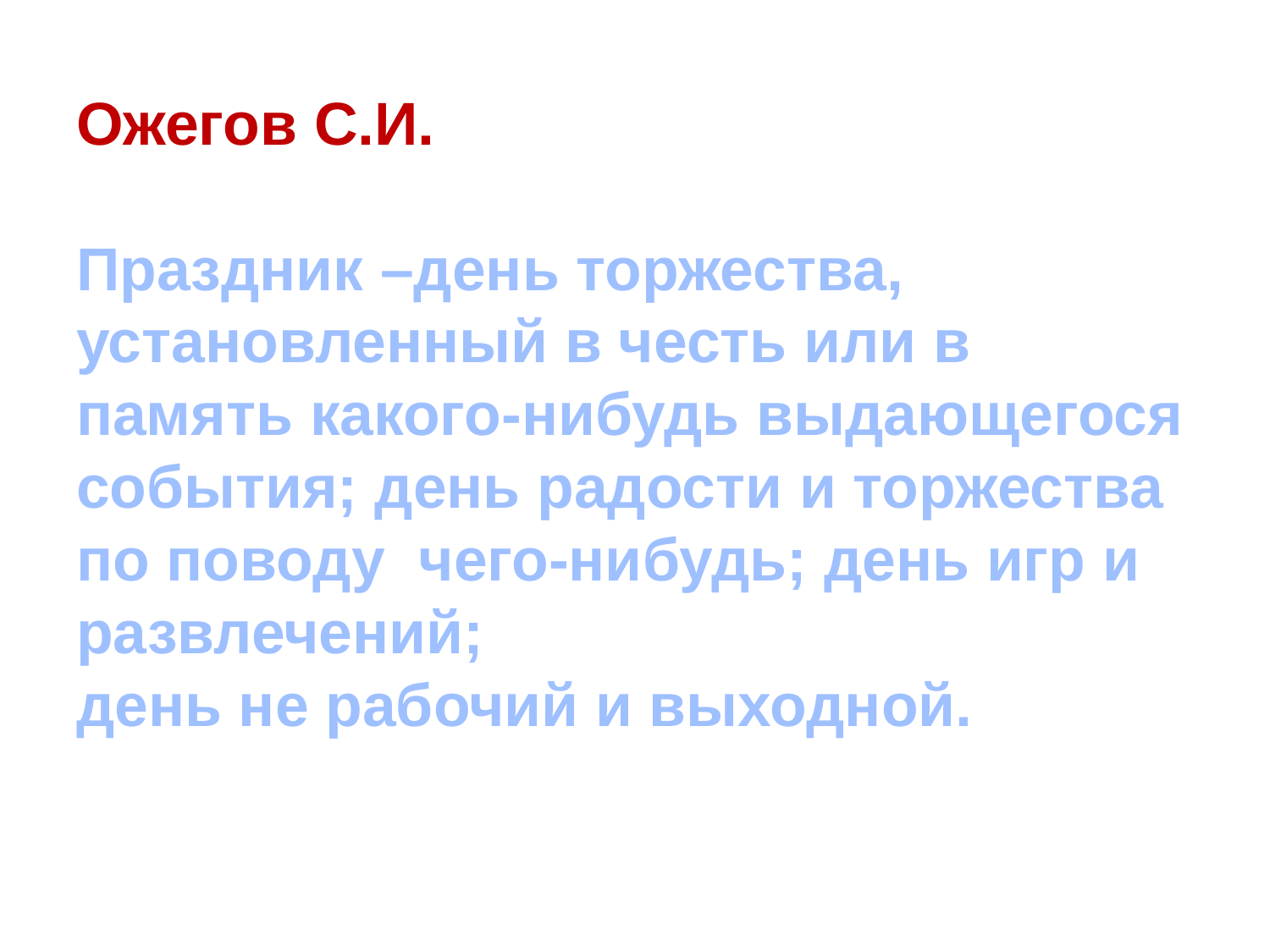

# Ожегов С.И. Праздник –день торжества, установленный в честь или в память какого-нибудь выдающегося события; день радости и торжества по поводу  чего-нибудь; день игр и развлечений; день не рабочий и выходной.